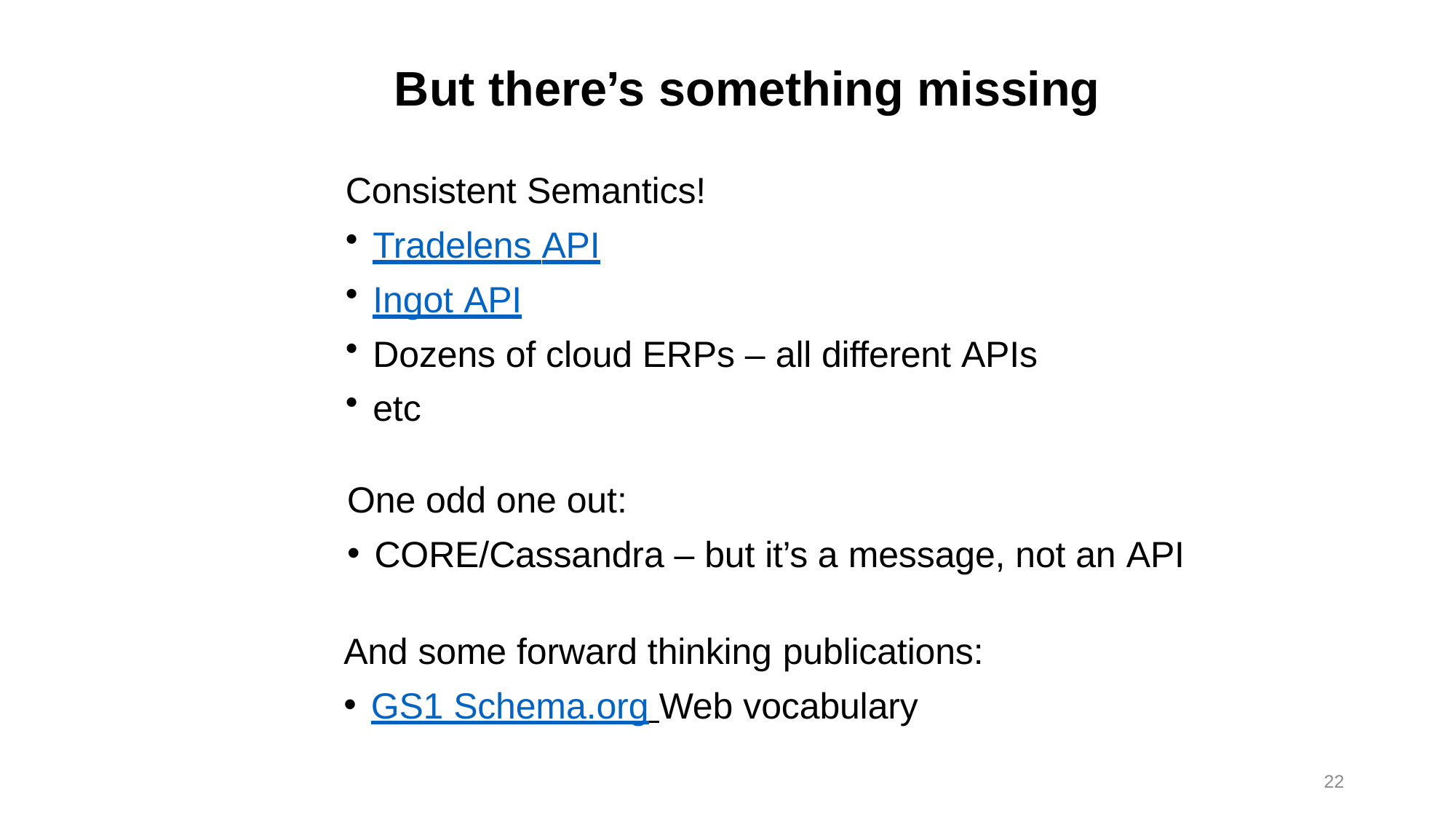

# But there’s something missing
Consistent Semantics!
Tradelens API
Ingot API
Dozens of cloud ERPs – all different APIs
etc

One odd one out:
CORE/Cassandra – but it’s a message, not an API

And some forward thinking publications:
GS1 Schema.org Web vocabulary
22